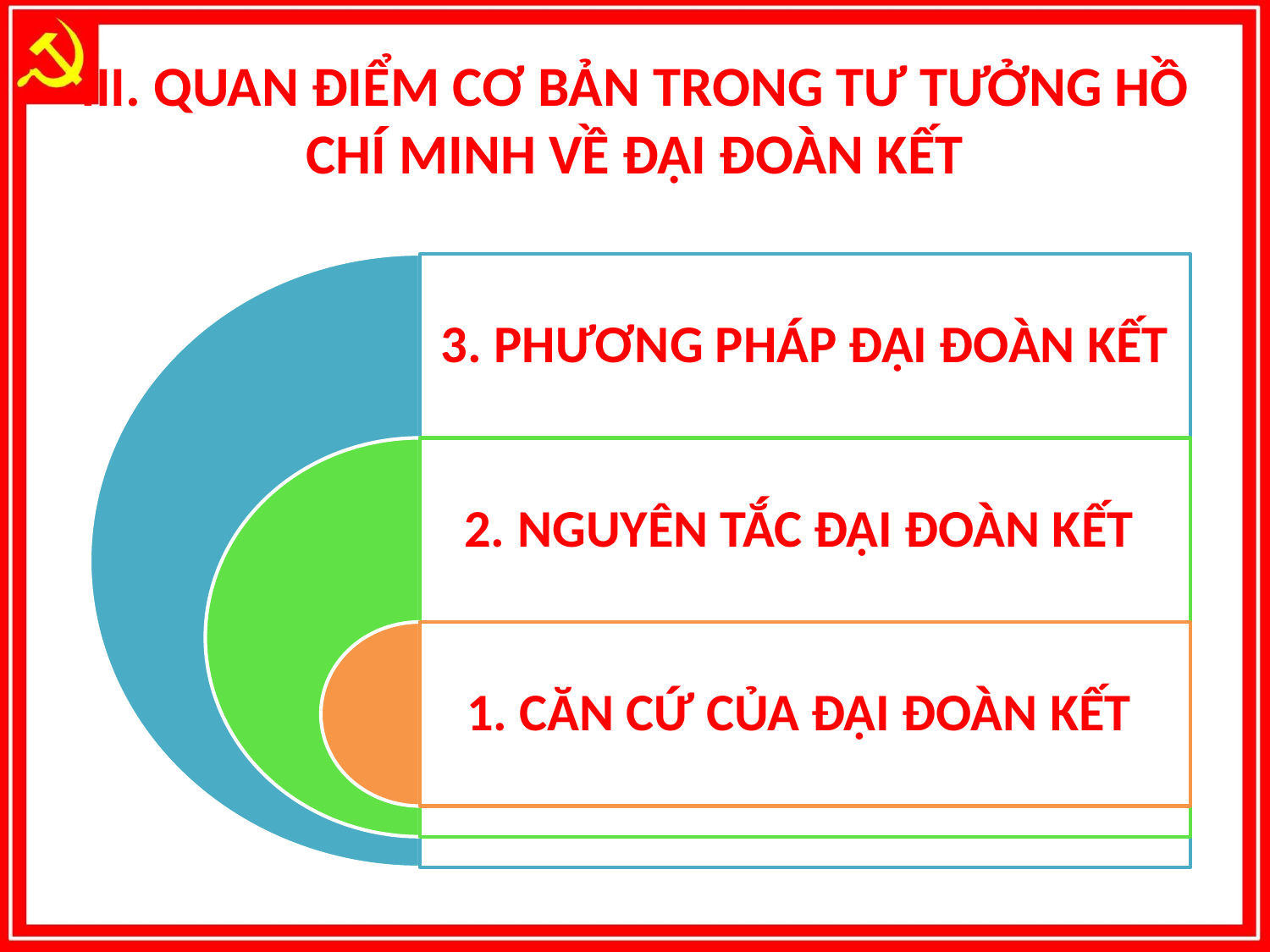

# III. QUAN ĐIỂM CƠ BẢN TRONG TƯ TƯỞNG HỒ CHÍ MINH VỀ ĐẠI ĐOÀN KẾT

3. PHƯƠNG PHÁP ĐẠI ĐOÀN KẾT

2. NGUYÊN TẮC ĐẠI ĐOÀN KẾT

1. CĂN CỨ CỦA ĐẠI ĐOÀN KẾT